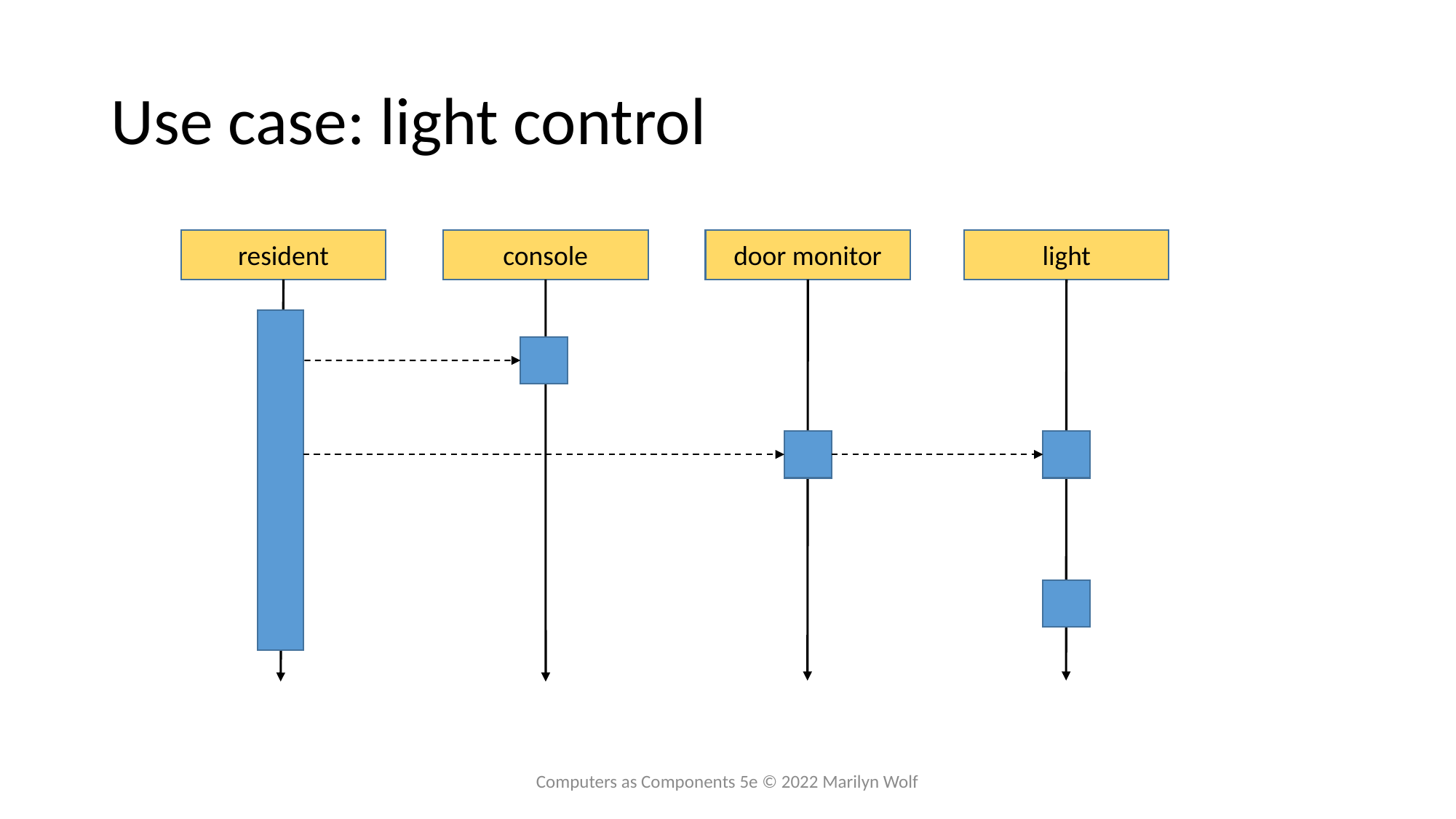

# Use case: light control
resident
console
door monitor
light

Computers as Components 5e © 2022 Marilyn Wolf